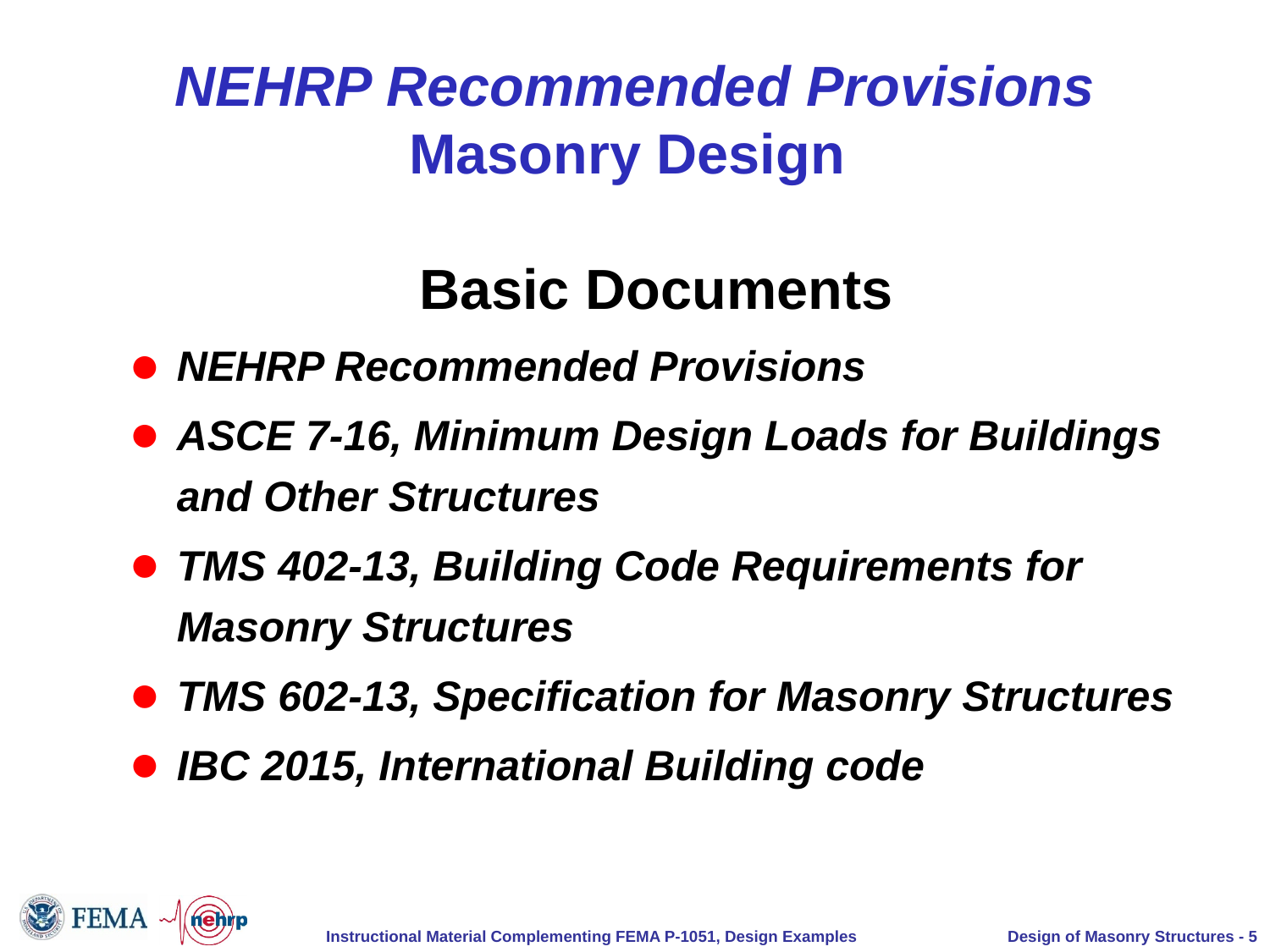

# NEHRP Recommended Provisions Masonry Design
Basic Documents
NEHRP Recommended Provisions
ASCE 7-16, Minimum Design Loads for Buildings and Other Structures
TMS 402-13, Building Code Requirements for Masonry Structures
TMS 602-13, Specification for Masonry Structures
IBC 2015, International Building code

Design of Masonry Structures - 5
Instructional Material Complementing FEMA P-1051, Design Examples